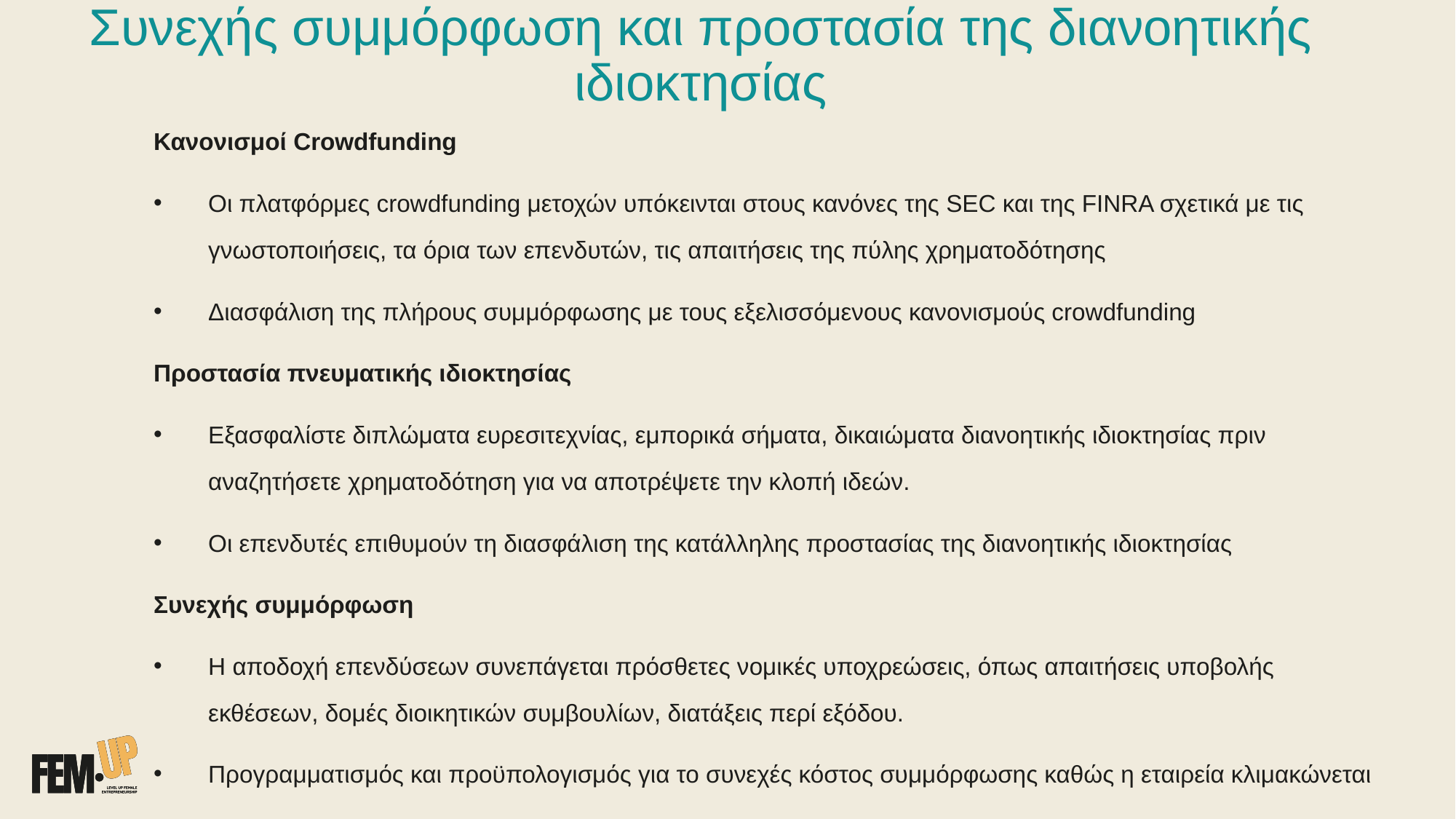

# Συνεχής συμμόρφωση και προστασία της διανοητικής ιδιοκτησίας
Κανονισμοί Crowdfunding
Οι πλατφόρμες crowdfunding μετοχών υπόκεινται στους κανόνες της SEC και της FINRA σχετικά με τις γνωστοποιήσεις, τα όρια των επενδυτών, τις απαιτήσεις της πύλης χρηματοδότησης
Διασφάλιση της πλήρους συμμόρφωσης με τους εξελισσόμενους κανονισμούς crowdfunding
Προστασία πνευματικής ιδιοκτησίας
Εξασφαλίστε διπλώματα ευρεσιτεχνίας, εμπορικά σήματα, δικαιώματα διανοητικής ιδιοκτησίας πριν αναζητήσετε χρηματοδότηση για να αποτρέψετε την κλοπή ιδεών.
Οι επενδυτές επιθυμούν τη διασφάλιση της κατάλληλης προστασίας της διανοητικής ιδιοκτησίας
Συνεχής συμμόρφωση
Η αποδοχή επενδύσεων συνεπάγεται πρόσθετες νομικές υποχρεώσεις, όπως απαιτήσεις υποβολής εκθέσεων, δομές διοικητικών συμβουλίων, διατάξεις περί εξόδου.
Προγραμματισμός και προϋπολογισμός για το συνεχές κόστος συμμόρφωσης καθώς η εταιρεία κλιμακώνεται